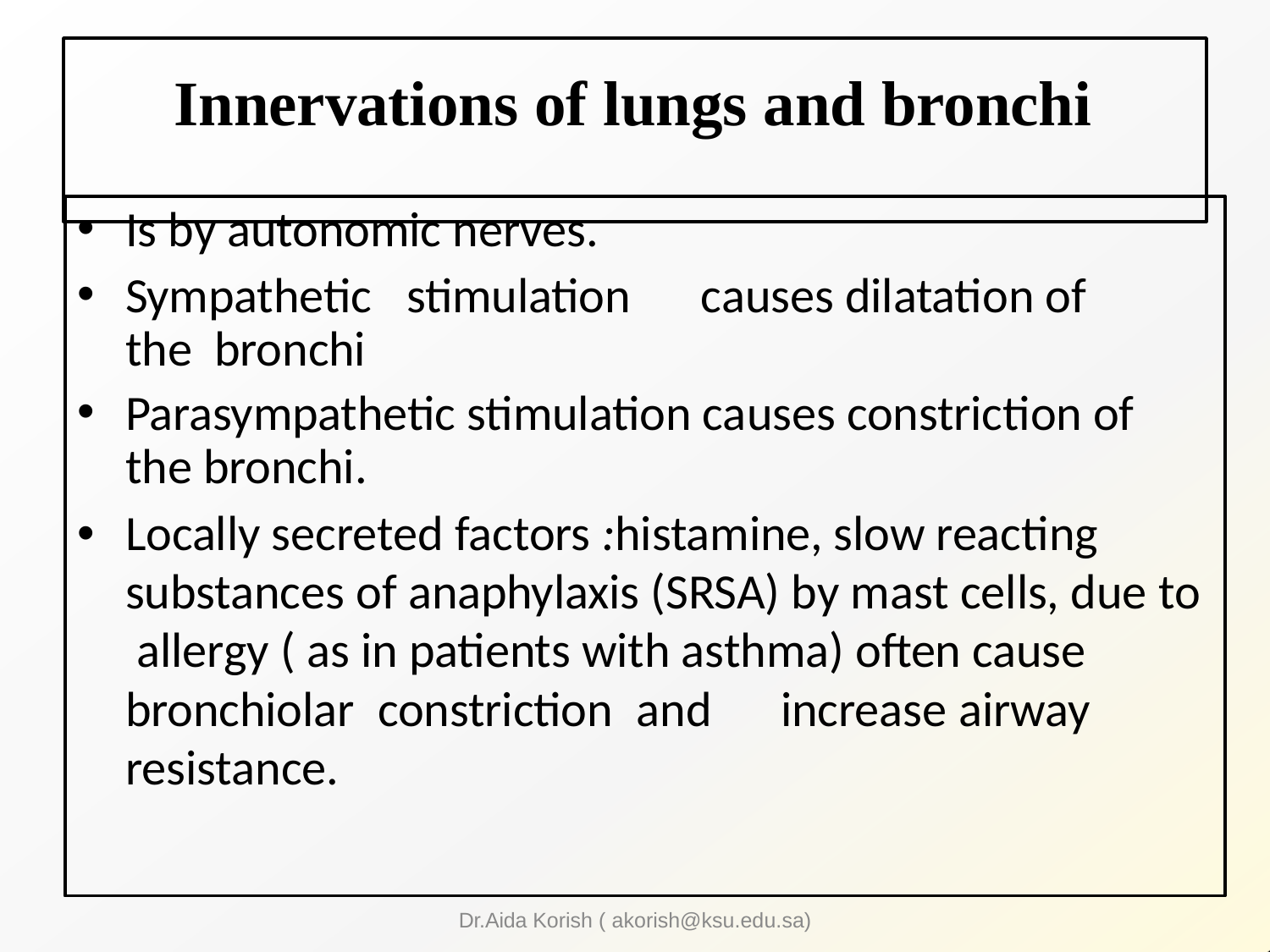

# Innervations of lungs and bronchi

Is by autonomic nerves.
Sympathetic   stimulation	causes dilatation of the  bronchi
Parasympathetic stimulation causes constriction of  the bronchi.
Locally secreted factors :histamine, slow reacting  substances of anaphylaxis (SRSA) by mast cells, due to  allergy ( as in patients with asthma) often cause  bronchiolar  constriction  and	increase airway  resistance.
Dr.Aida Korish ( akorish@ksu.edu.sa)